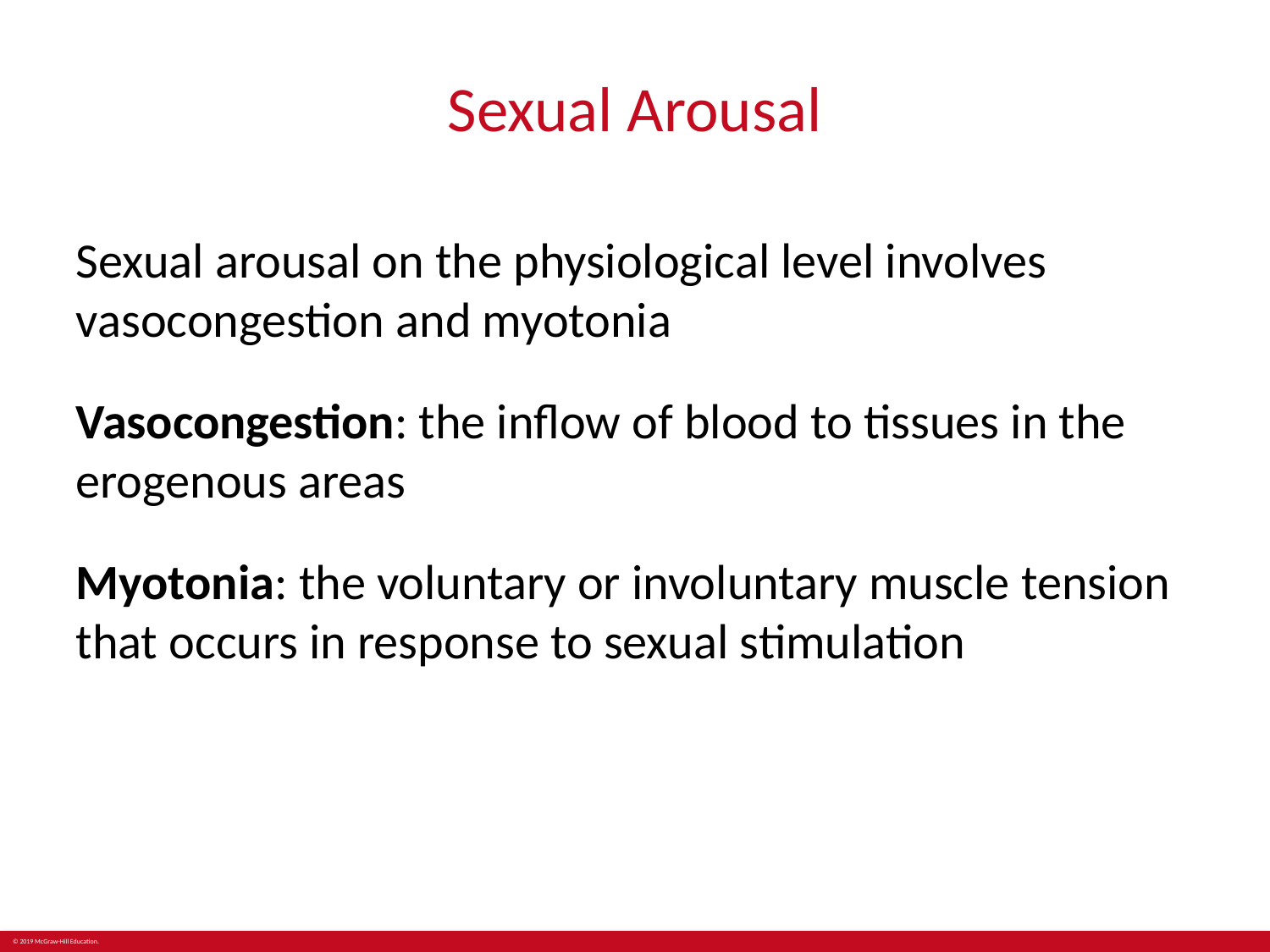

# Sexual Arousal
Sexual arousal on the physiological level involves vasocongestion and myotonia
Vasocongestion: the inflow of blood to tissues in the erogenous areas
Myotonia: the voluntary or involuntary muscle tension that occurs in response to sexual stimulation